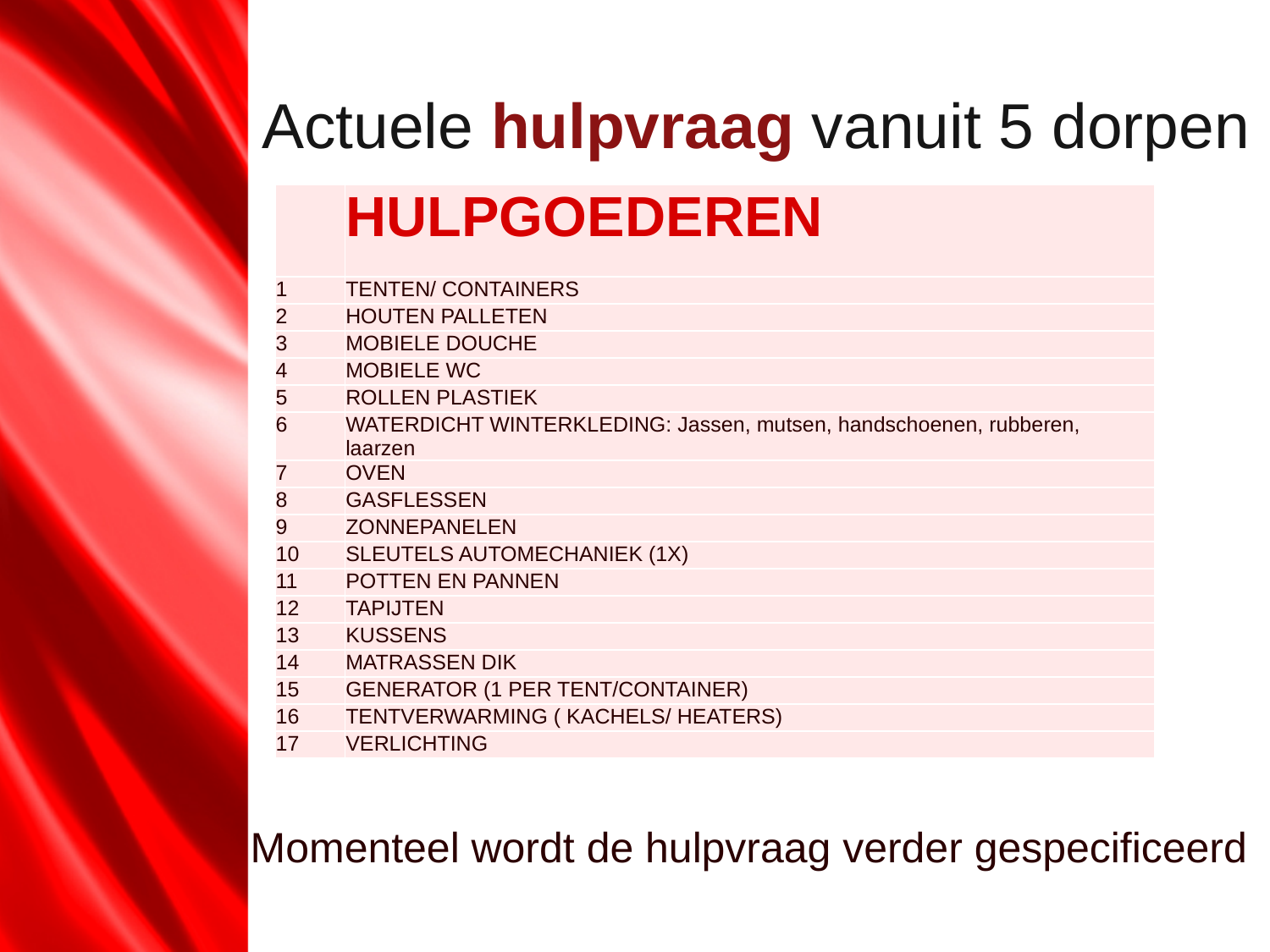

# Actuele hulpvraag vanuit 5 dorpen
|  | HULPGOEDEREN |
| --- | --- |
| 1 | TENTEN/ CONTAINERS |
| 2 | HOUTEN PALLETEN |
| 3 | MOBIELE DOUCHE |
| 4 | MOBIELE WC |
| 5 | ROLLEN PLASTIEK |
| 6 | WATERDICHT WINTERKLEDING: Jassen, mutsen, handschoenen, rubberen, laarzen |
| 7 | OVEN |
| 8 | GASFLESSEN |
| 9 | ZONNEPANELEN |
| 10 | SLEUTELS AUTOMECHANIEK (1X) |
| 11 | POTTEN EN PANNEN |
| 12 | TAPIJTEN |
| 13 | KUSSENS |
| 14 | MATRASSEN DIK |
| 15 | GENERATOR (1 PER TENT/CONTAINER) |
| 16 | TENTVERWARMING ( KACHELS/ HEATERS) |
| 17 | VERLICHTING |
Momenteel wordt de hulpvraag verder gespecificeerd